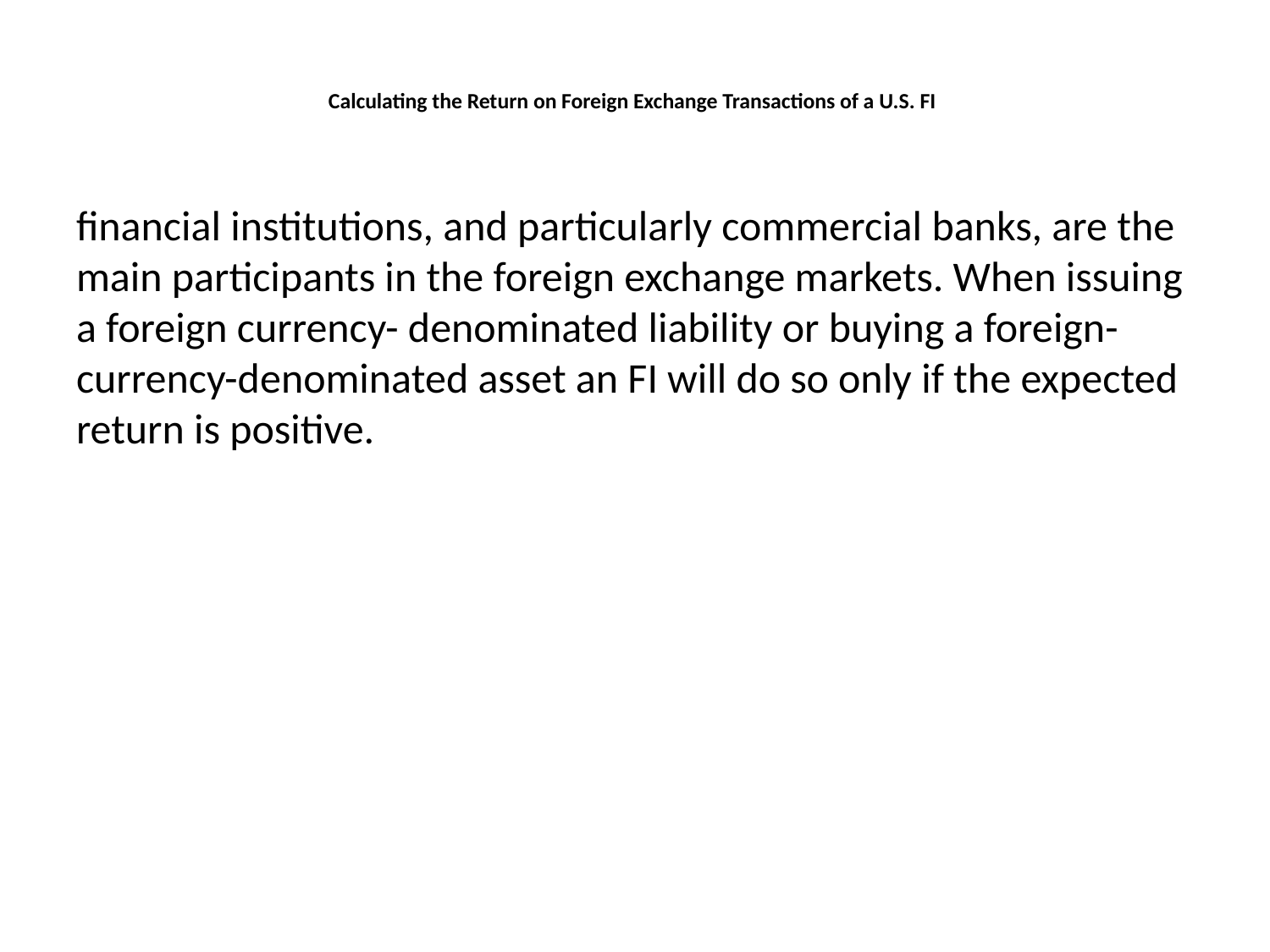

# Calculating the Return on Foreign Exchange Transactions of a U.S. FI
financial institutions, and particularly commercial banks, are the main participants in the foreign exchange markets. When issuing a foreign currency- denominated liability or buying a foreign-currency-denominated asset an FI will do so only if the expected return is positive.